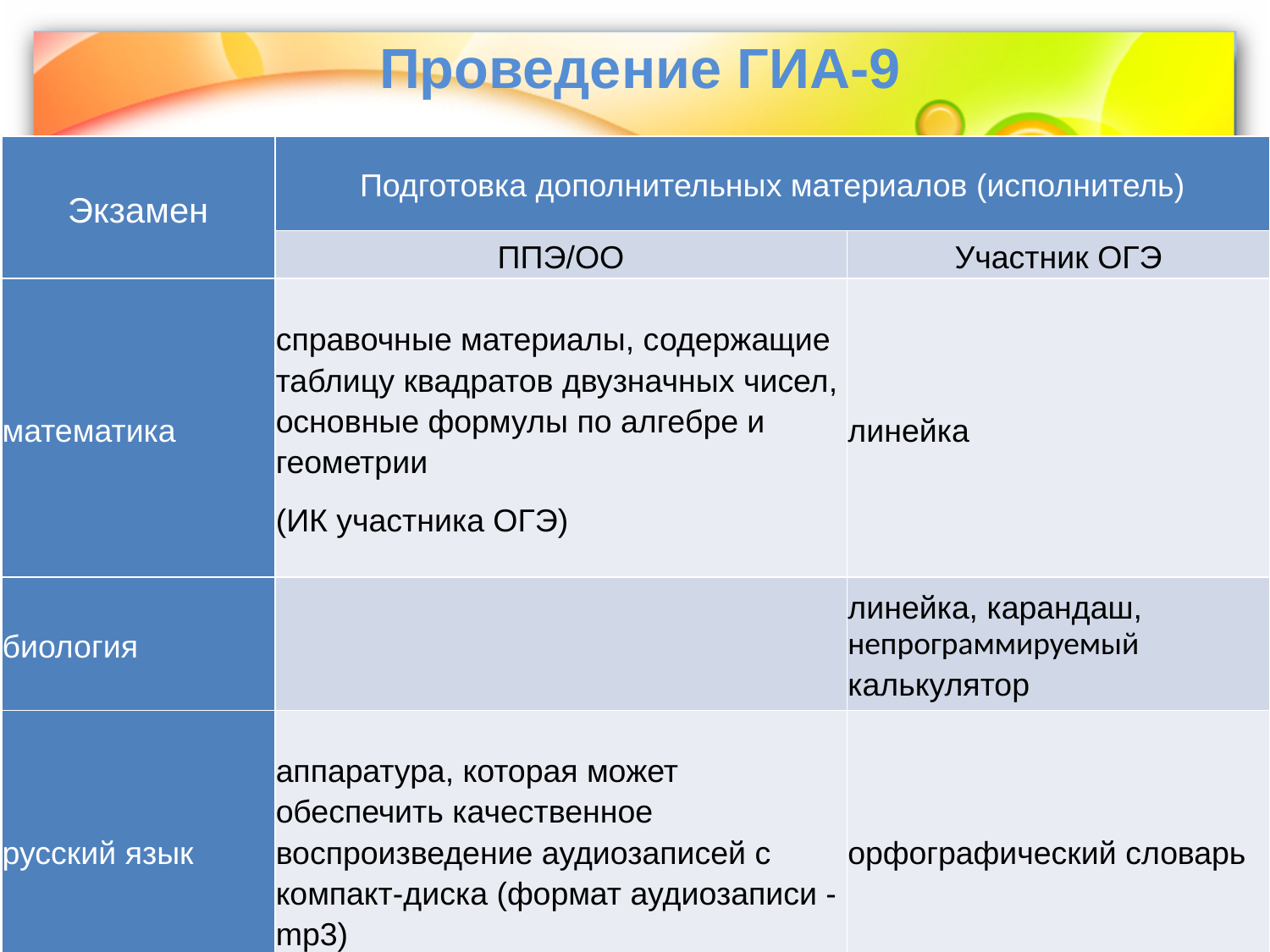

Проведение ГИА-9
| Экзамен | Подготовка дополнительных материалов (исполнитель) |  |
| --- | --- | --- |
|  | ППЭ/ОО | Участник ОГЭ |
| математика | справочные материалы, содержащие таблицу квадратов двузначных чисел, основные формулы по алгебре и геометрии (ИК участника ОГЭ) | линейка |
| биология |  | линейка, карандаш, непрограммируемый калькулятор |
| русский язык | аппаратура, которая может обеспечить качественное воспроизведение аудиозаписей с компакт-диска (формат аудиозаписи - mp3) | орфографический словарь |